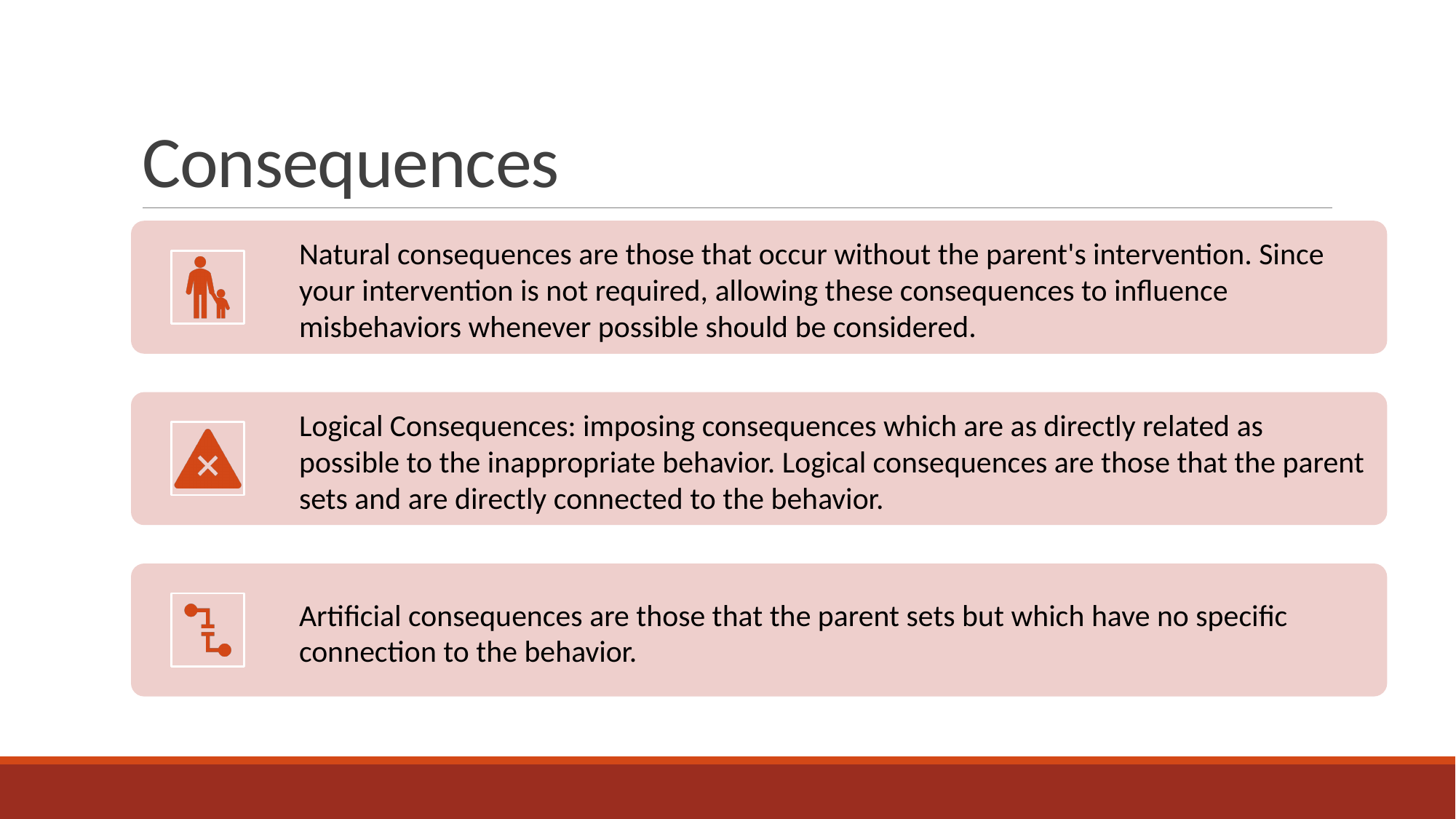

# Consequences
Natural consequences are those that occur without the parent's intervention. Since your intervention is not required, allowing these consequences to influence misbehaviors whenever possible should be considered.
Logical Consequences: imposing consequences which are as directly related as possible to the inappropriate behavior. Logical consequences are those that the parent sets and are directly connected to the behavior.
Artificial consequences are those that the parent sets but which have no specific connection to the behavior.